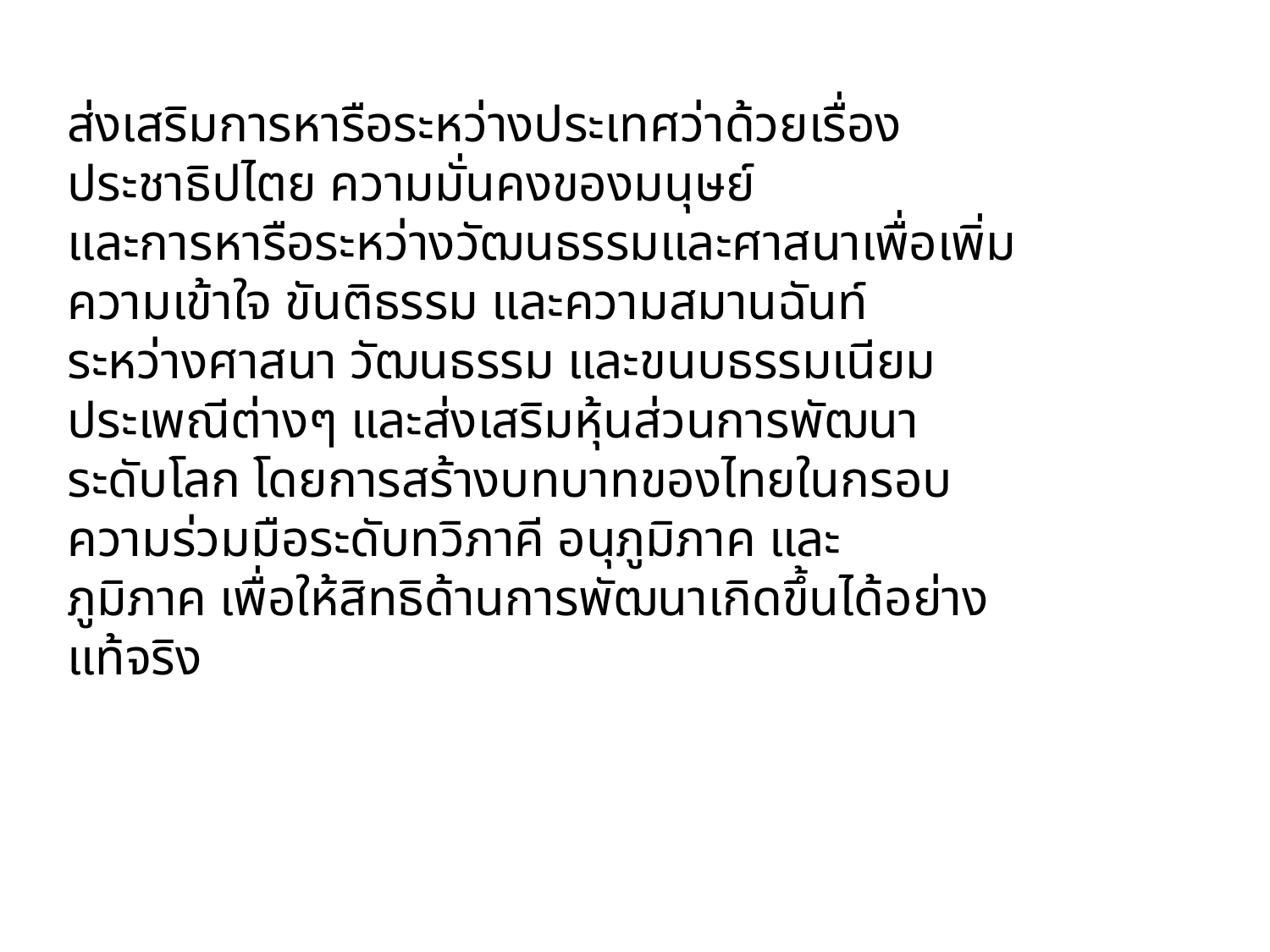

ส่งเสริมการหารือระหว่างประเทศว่าด้วยเรื่องประชาธิปไตย ความมั่นคงของมนุษย์
และการหารือระหว่างวัฒนธรรมและศาสนาเพื่อเพิ่มความเข้าใจ ขันติธรรม และความสมานฉันท์
ระหว่างศาสนา วัฒนธรรม และขนบธรรมเนียมประเพณีต่างๆ และส่งเสริมหุ้นส่วนการพัฒนา
ระดับโลก โดยการสร้างบทบาทของไทยในกรอบความร่วมมือระดับทวิภาคี อนุภูมิภาค และ
ภูมิภาค เพื่อให้สิทธิด้านการพัฒนาเกิดขึ้นได้อย่างแท้จริง